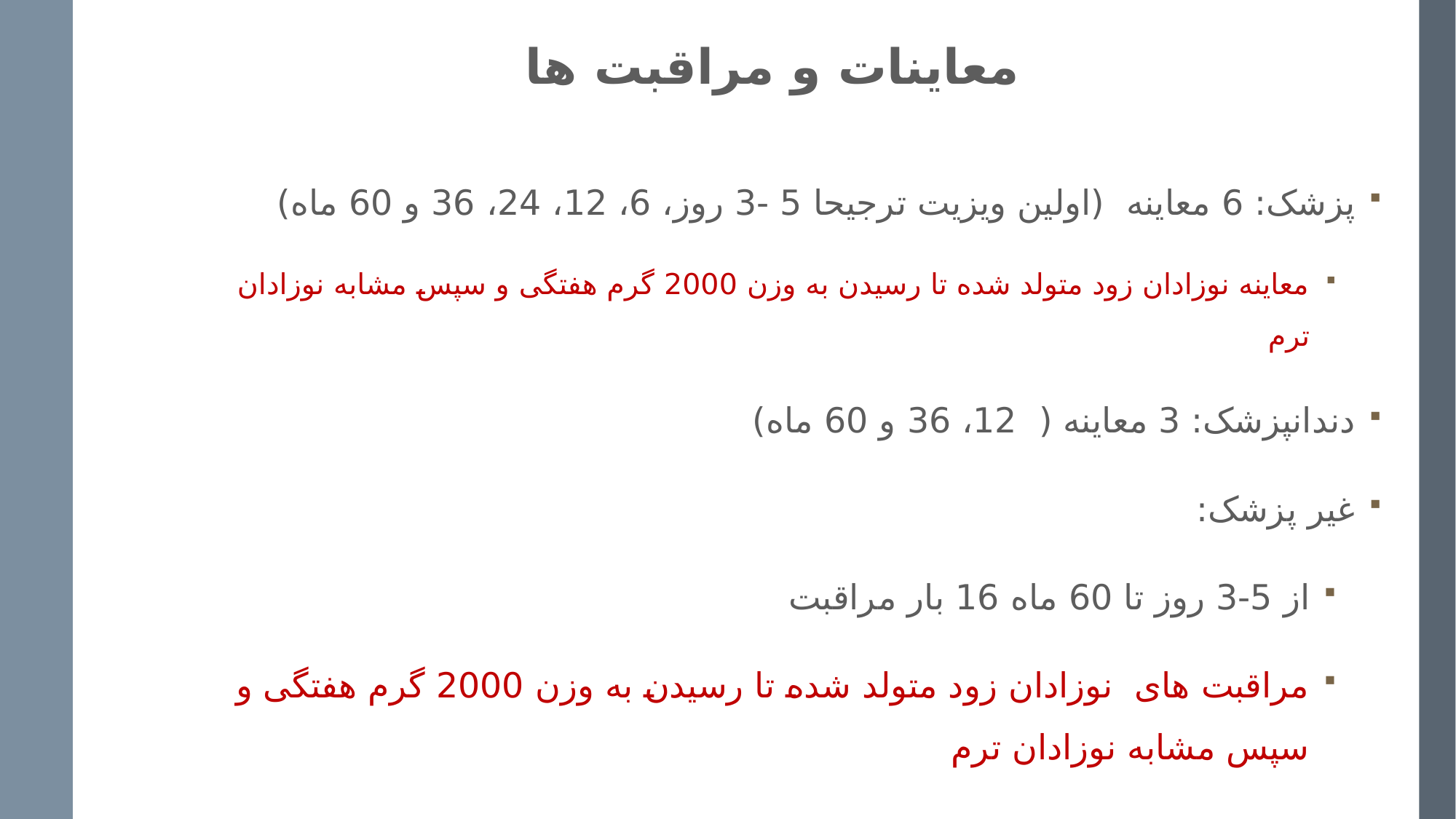

# معاینات و مراقبت ها
پزشک: 6 معاینه  (اولین ویزیت ترجیحا 5 -3 روز، 6، 12، 24، 36 و 60 ماه)
معاینه نوزادان زود متولد شده تا رسیدن به وزن 2000 گرم هفتگی و سپس مشابه نوزادان ترم
دندانپزشک: 3 معاینه (  12، 36 و 60 ماه)
غیر پزشک:
از 5-3 روز تا 60 ماه 16 بار مراقبت
مراقبت های  نوزادان زود متولد شده تا رسیدن به وزن 2000 گرم هفتگی و سپس مشابه نوزادان ترم